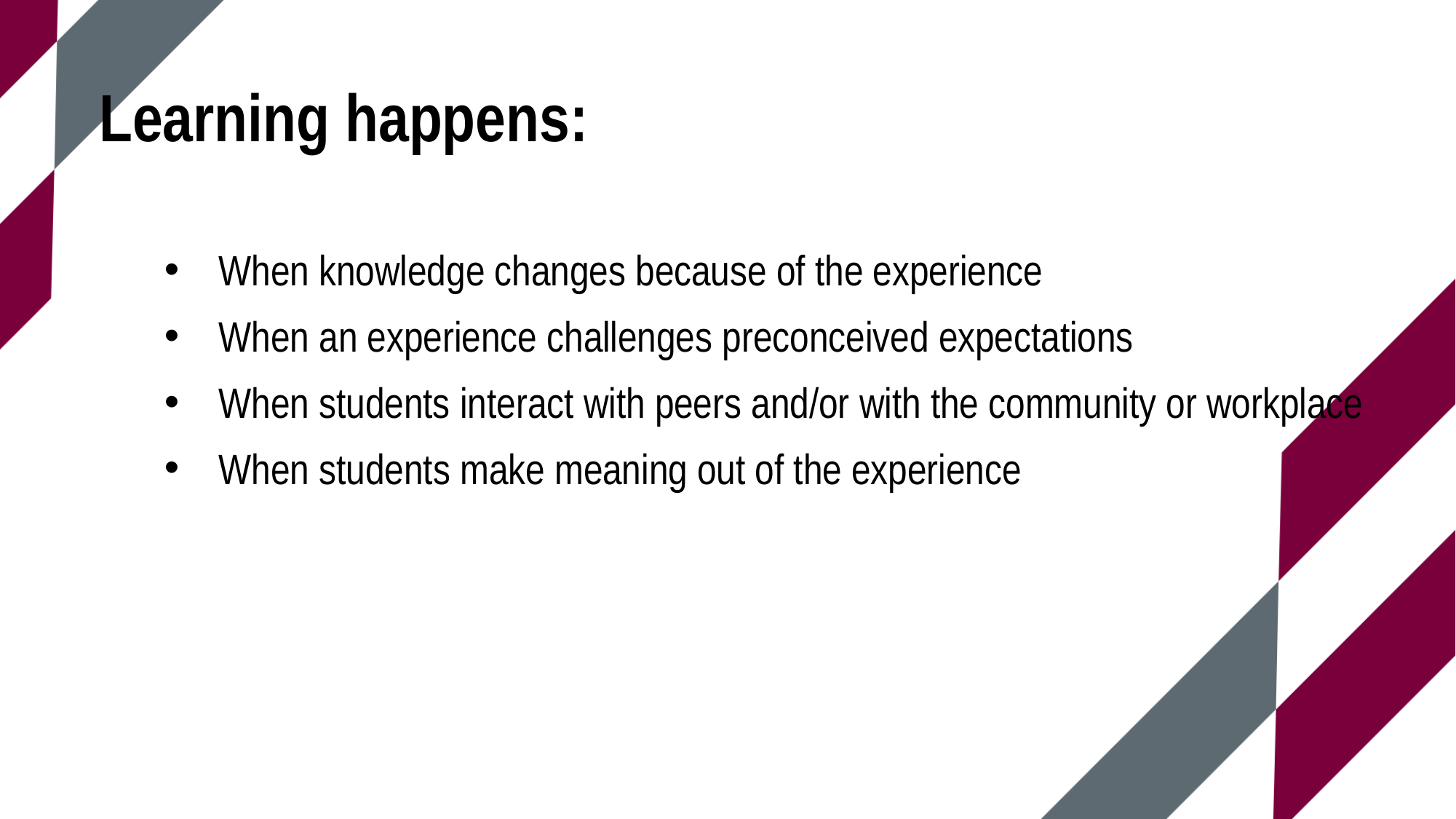

Learning happens:

When knowledge changes because of the experience
When an experience challenges preconceived expectations
When students interact with peers and/or with the community or workplace
When students make meaning out of the experience